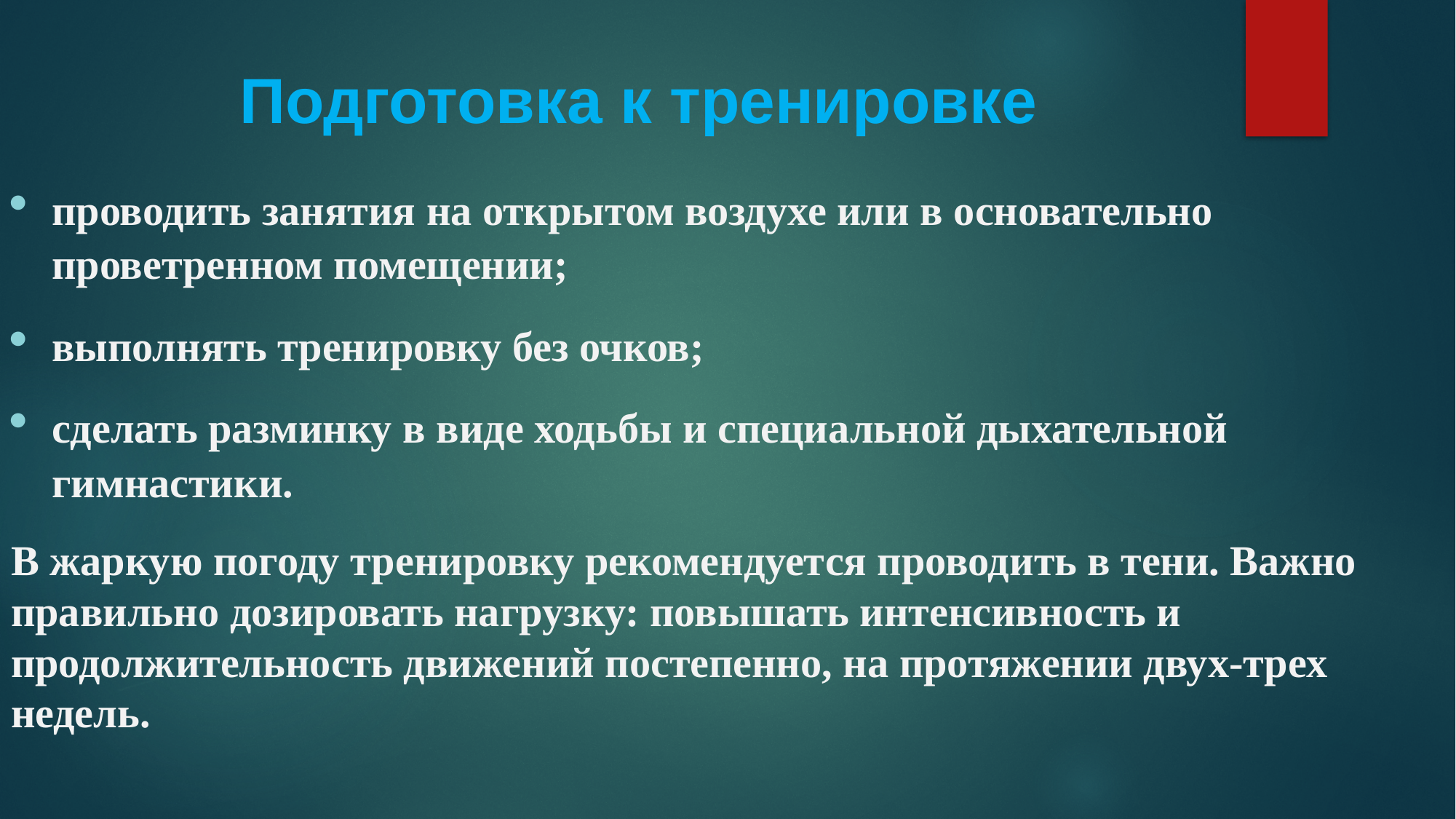

# Подготовка к тренировке
проводить занятия на открытом воздухе или в основательно проветренном помещении;
выполнять тренировку без очков;
сделать разминку в виде ходьбы и специальной дыхательной гимнастики.
В жаркую погоду тренировку рекомендуется проводить в тени. Важно правильно дозировать нагрузку: повышать интенсивность и продолжительность движений постепенно, на протяжении двух-трех недель.